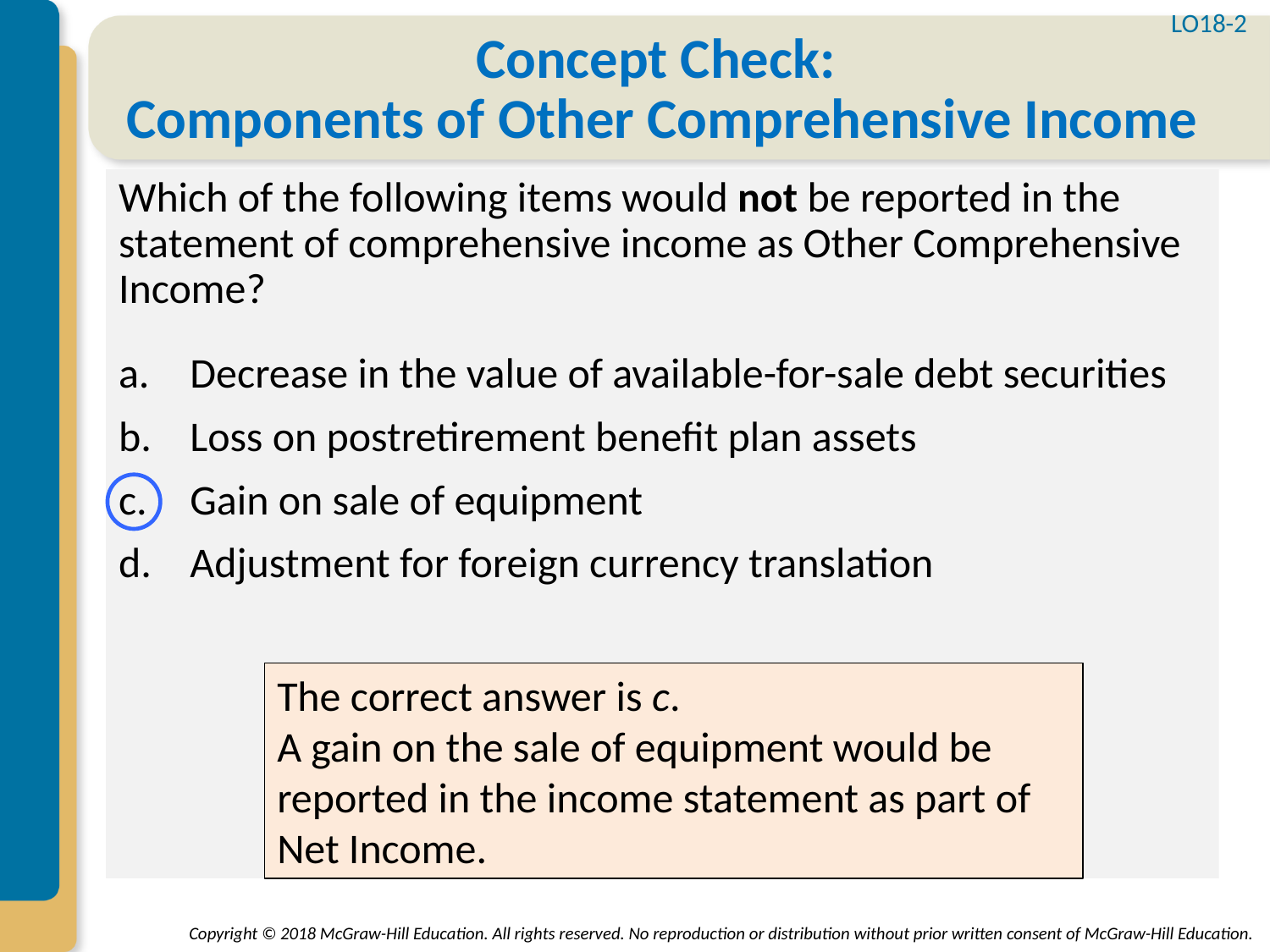

LO18-2
# Concept Check: Components of Other Comprehensive Income
Which of the following items would not be reported in the statement of comprehensive income as Other Comprehensive Income?
Decrease in the value of available-for-sale debt securities
Loss on postretirement benefit plan assets
Gain on sale of equipment
Adjustment for foreign currency translation

The correct answer is c.
A gain on the sale of equipment would be reported in the income statement as part of Net Income.